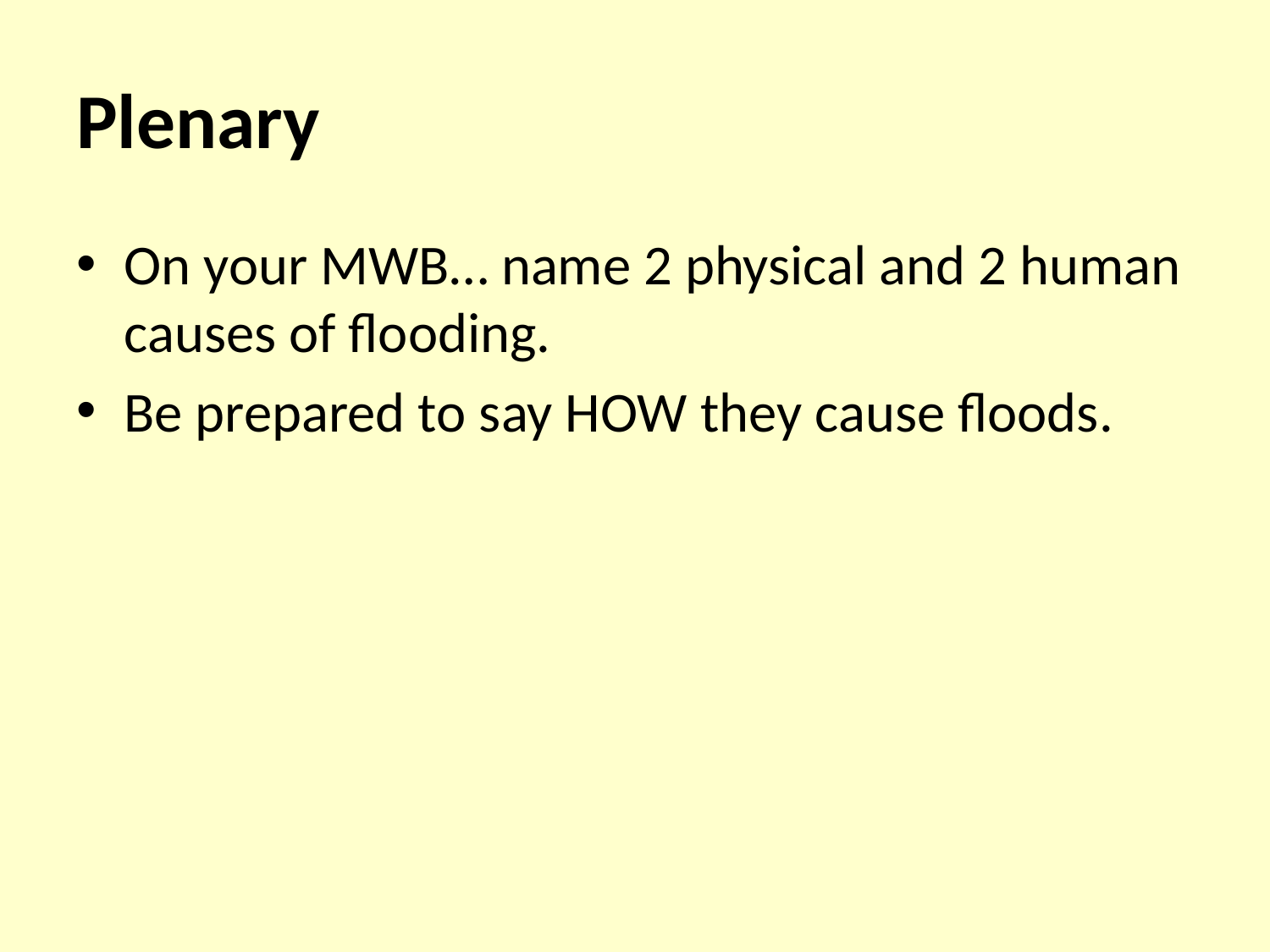

# Plenary
On your MWB… name 2 physical and 2 human causes of flooding.
Be prepared to say HOW they cause floods.